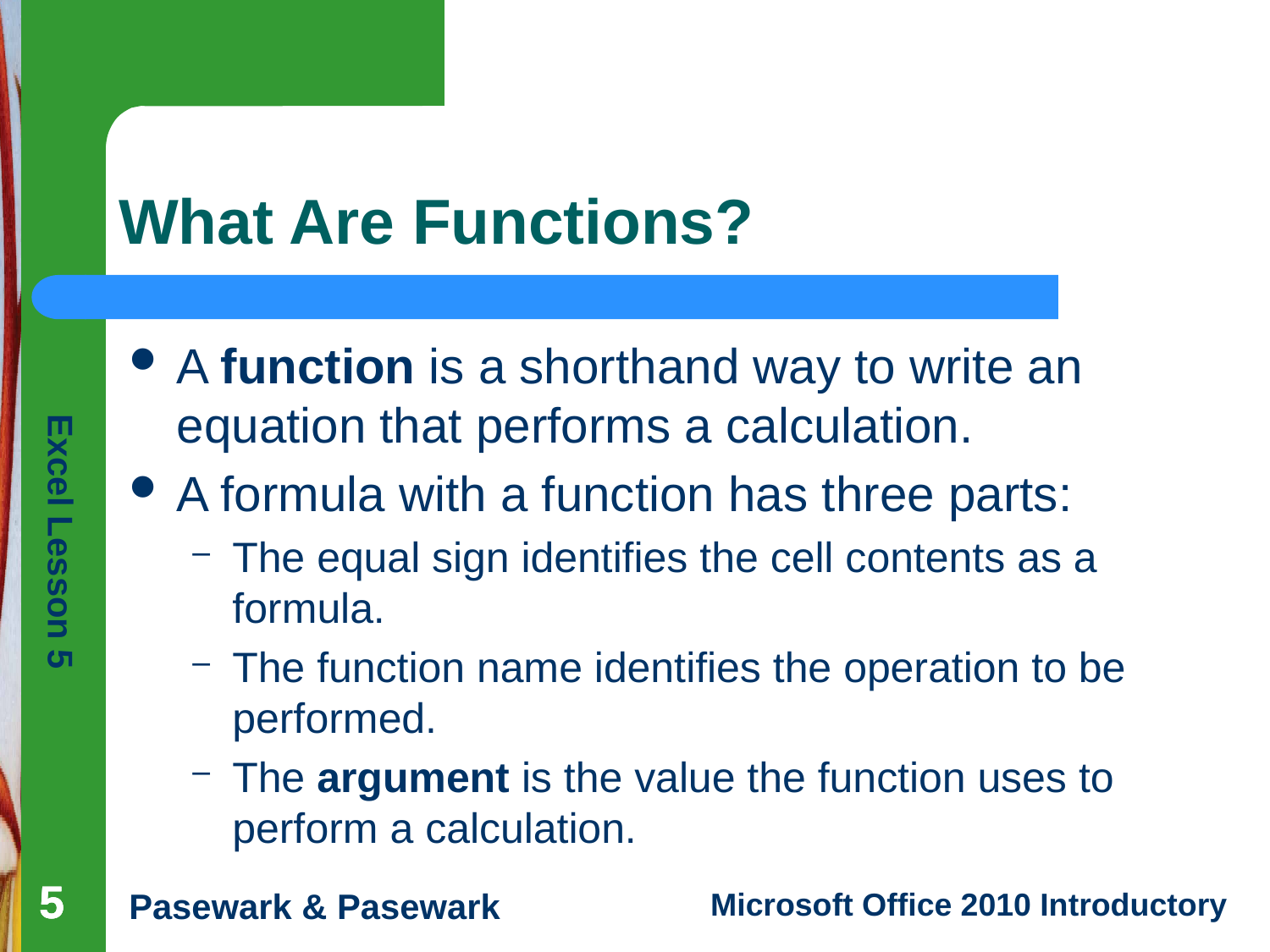

# What Are Functions?
A function is a shorthand way to write an equation that performs a calculation.
A formula with a function has three parts:
The equal sign identifies the cell contents as a formula.
The function name identifies the operation to be performed.
The argument is the value the function uses to perform a calculation.
5
5
5